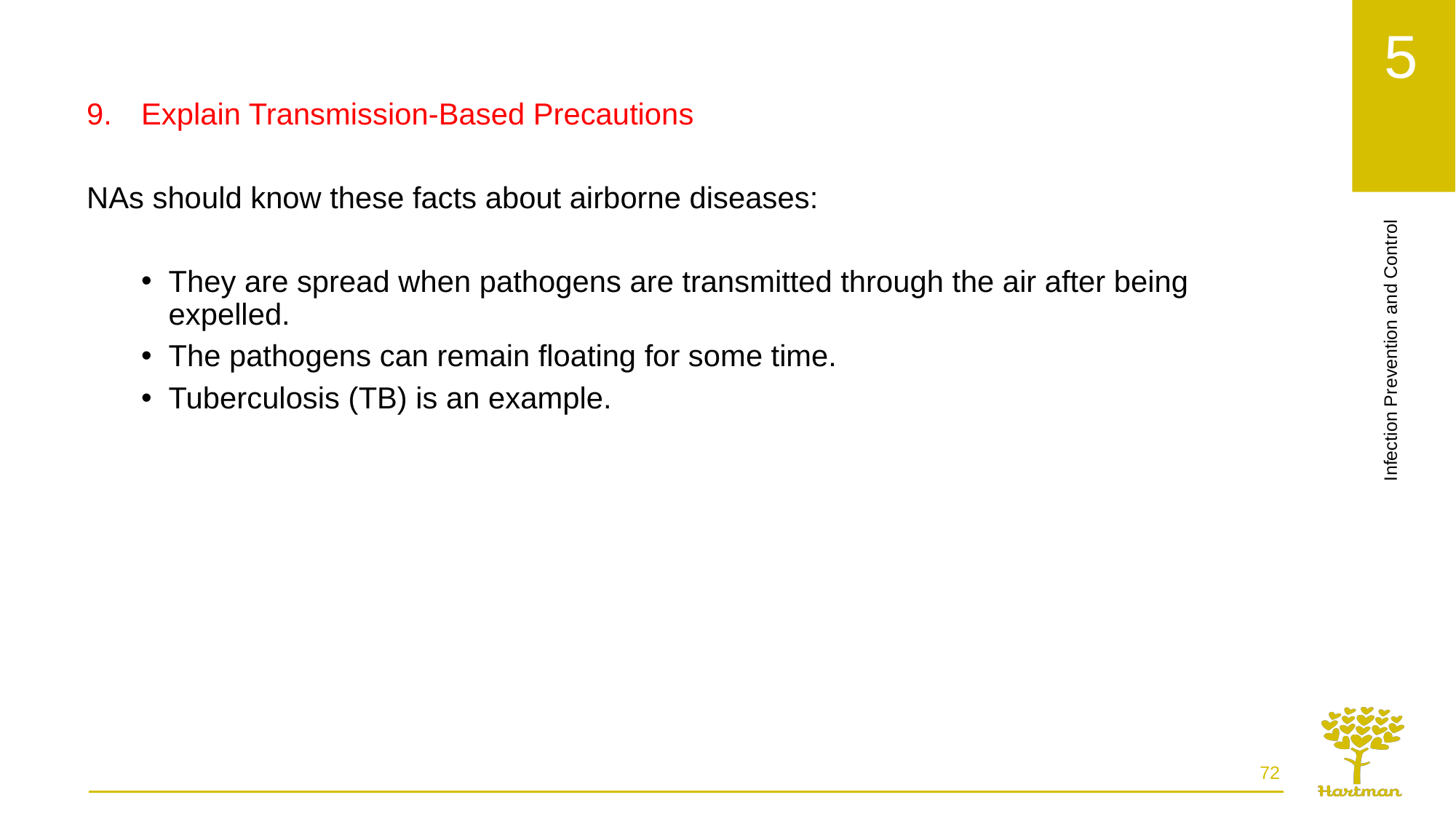

Explain Transmission-Based Precautions

NAs should know these facts about airborne diseases:

They are spread when pathogens are transmitted through the air after being expelled.
The pathogens can remain floating for some time.
Tuberculosis (TB) is an example.

72